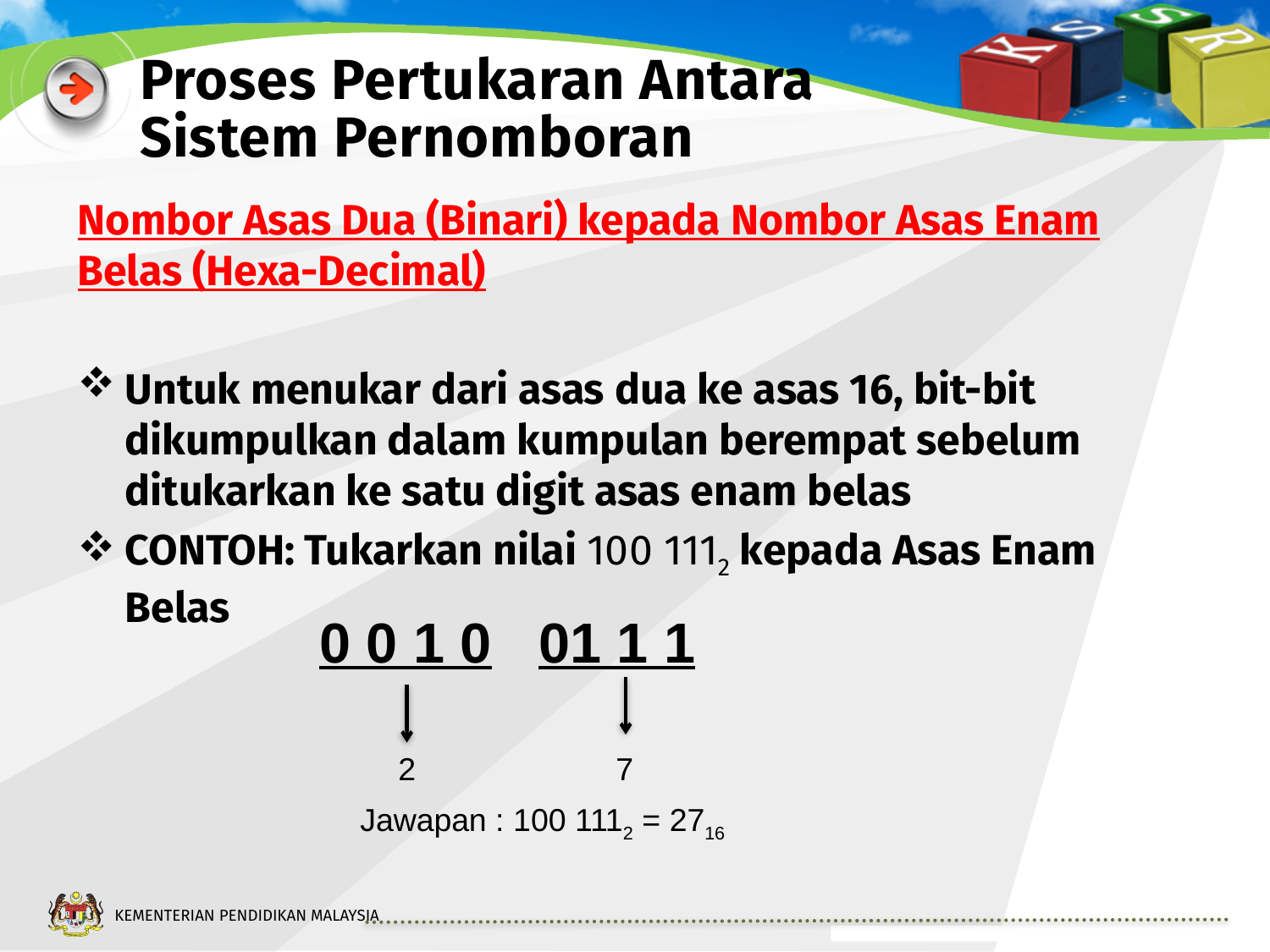

# Proses Pertukaran Antara Sistem Pernomboran
Nombor Asas Dua (Binari) kepada Nombor Asas Enam Belas (Hexa-Decimal)

Untuk menukar dari asas dua ke asas 16, bit-bit dikumpulkan dalam kumpulan berempat sebelum ditukarkan ke satu digit asas enam belas
CONTOH: Tukarkan nilai 100 1112 kepada Asas Enam Belas

0 0 1 0   01 1 1
2
7
Jawapan : 100 1112 = 2716